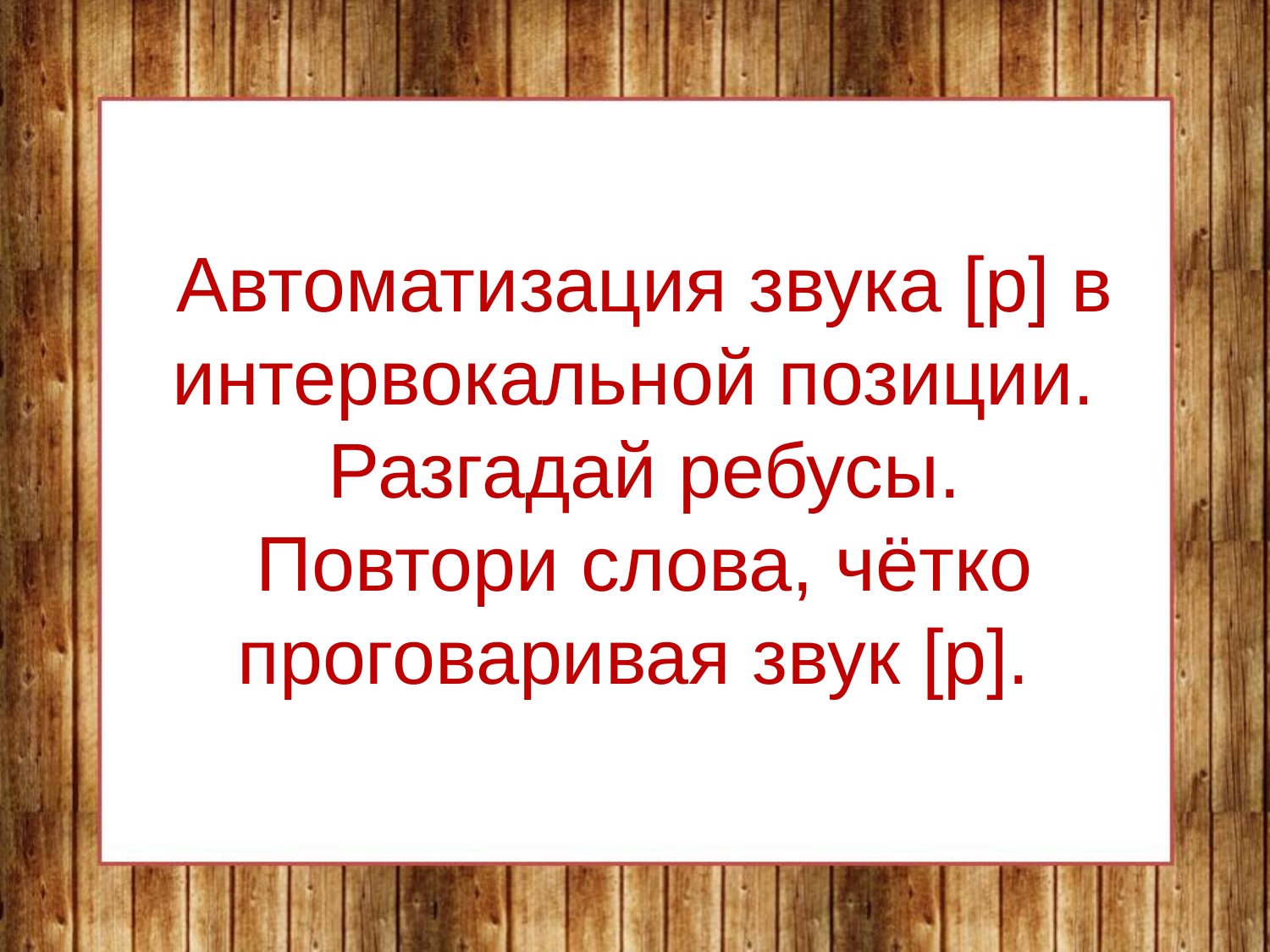

Автоматизация звука [р] в интервокальной позиции.
Разгадай ребусы.
Повтори слова, чётко проговаривая звук [р].